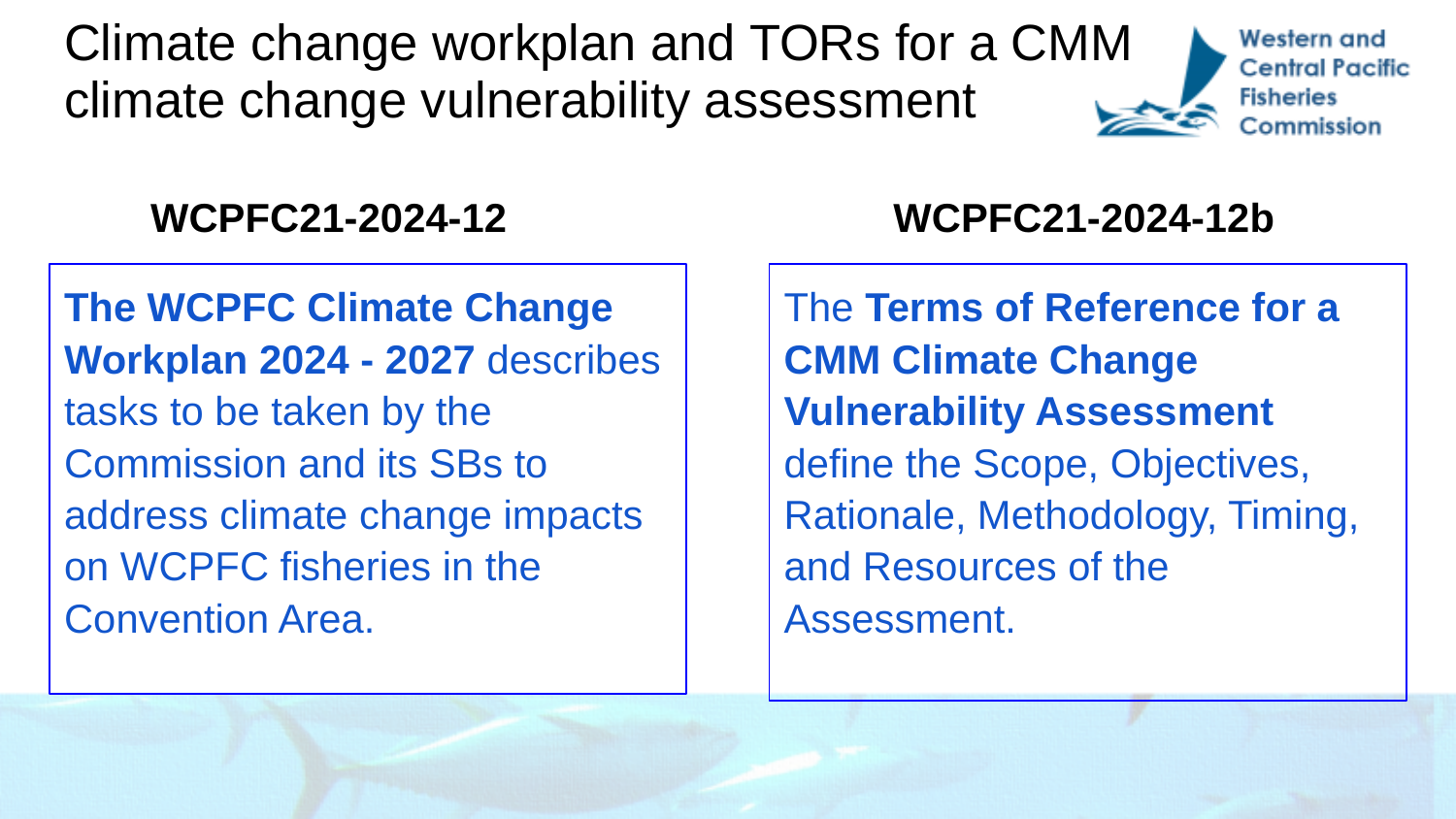

# Climate change workplan and TORs for a CMM climate change vulnerability assessment
WCPFC21-2024-12b
WCPFC21-2024-12
The WCPFC Climate Change Workplan 2024 - 2027 describes tasks to be taken by the Commission and its SBs to address climate change impacts on WCPFC fisheries in the Convention Area.
The Terms of Reference for a CMM Climate Change Vulnerability Assessment define the Scope, Objectives, Rationale, Methodology, Timing, and Resources of the Assessment.